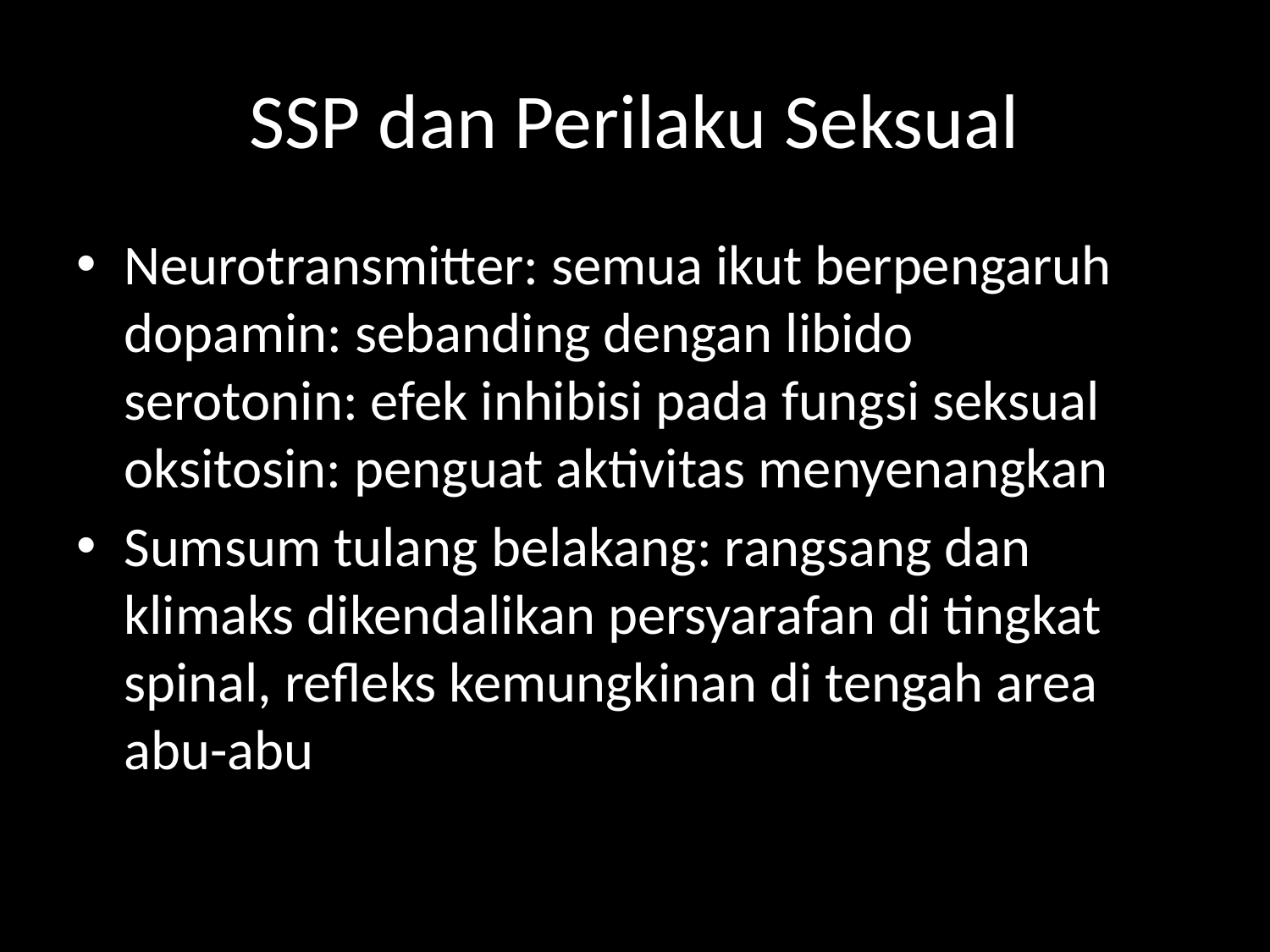

# SSP dan Perilaku Seksual
Neurotransmitter: semua ikut berpengaruh
dopamin: sebanding dengan libido
serotonin: efek inhibisi pada fungsi seksual
oksitosin: penguat aktivitas menyenangkan
Sumsum tulang belakang: rangsang dan klimaks dikendalikan persyarafan di tingkat spinal, refleks kemungkinan di tengah area abu-abu